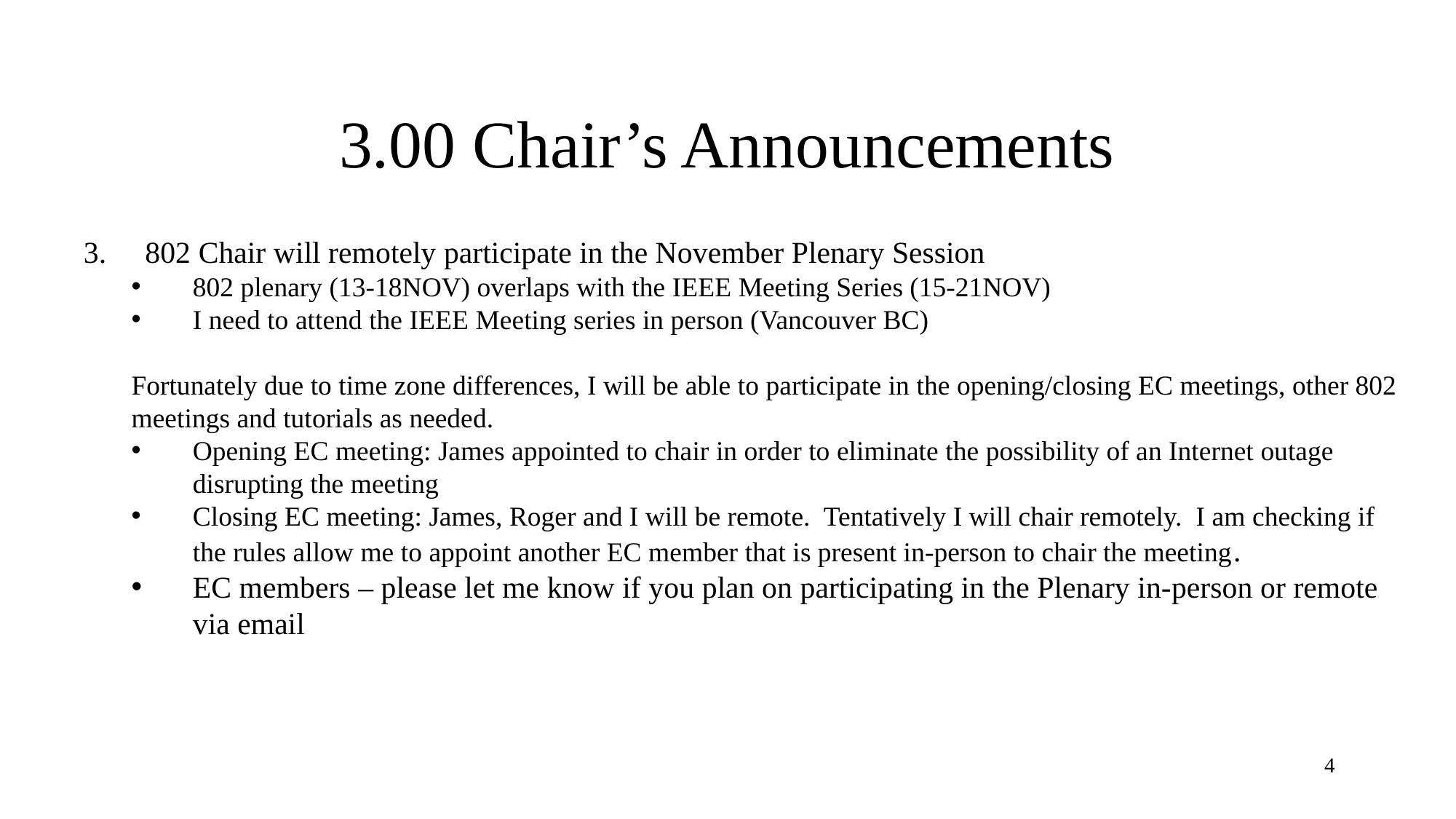

# 3.00 Chair’s Announcements
802 Chair will remotely participate in the November Plenary Session
802 plenary (13-18NOV) overlaps with the IEEE Meeting Series (15-21NOV)
I need to attend the IEEE Meeting series in person (Vancouver BC)

Fortunately due to time zone differences, I will be able to participate in the opening/closing EC meetings, other 802 meetings and tutorials as needed.
Opening EC meeting: James appointed to chair in order to eliminate the possibility of an Internet outage disrupting the meeting
Closing EC meeting: James, Roger and I will be remote.  Tentatively I will chair remotely.  I am checking if the rules allow me to appoint another EC member that is present in-person to chair the meeting.
EC members – please let me know if you plan on participating in the Plenary in-person or remote via email

4